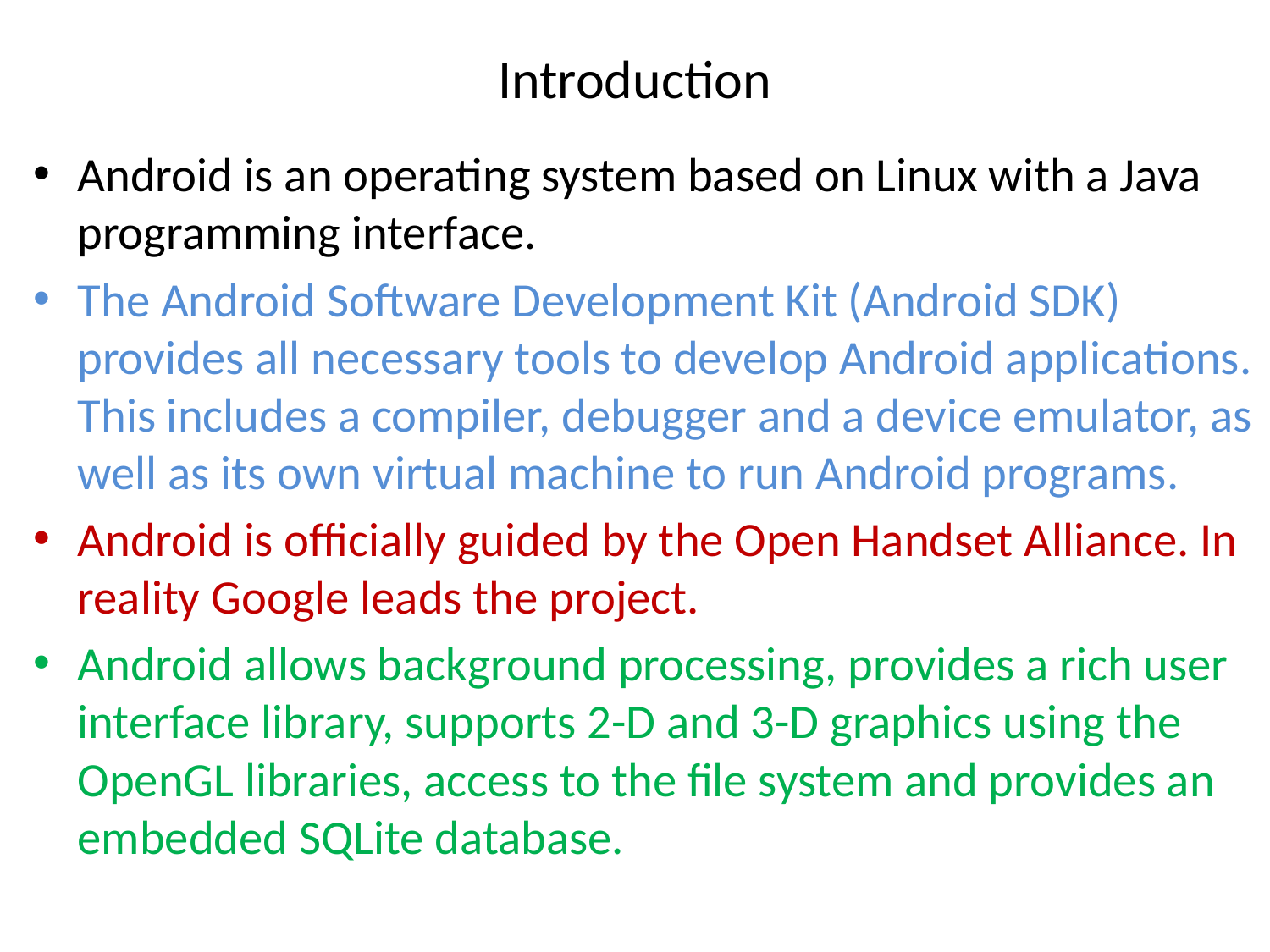

# Introduction
Android is an operating system based on Linux with a Java programming interface.
The Android Software Development Kit (Android SDK) provides all necessary tools to develop Android applications. This includes a compiler, debugger and a device emulator, as well as its own virtual machine to run Android programs.
Android is officially guided by the Open Handset Alliance. In reality Google leads the project.
Android allows background processing, provides a rich user interface library, supports 2-D and 3-D graphics using the OpenGL libraries, access to the file system and provides an embedded SQLite database.